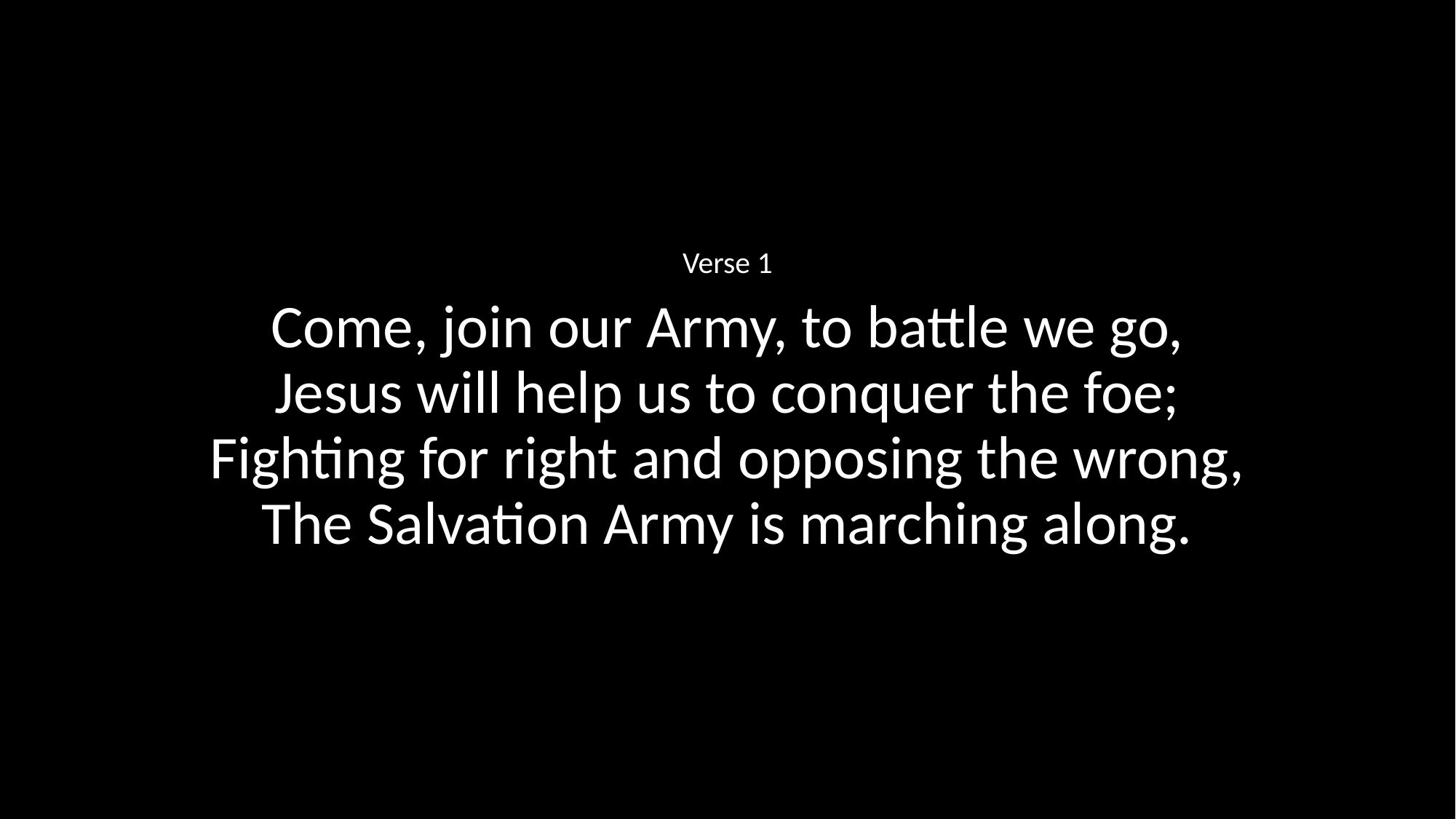

Verse 1
Come, join our Army, to battle we go,
Jesus will help us to conquer the foe;
Fighting for right and opposing the wrong,
The Salvation Army is marching along.